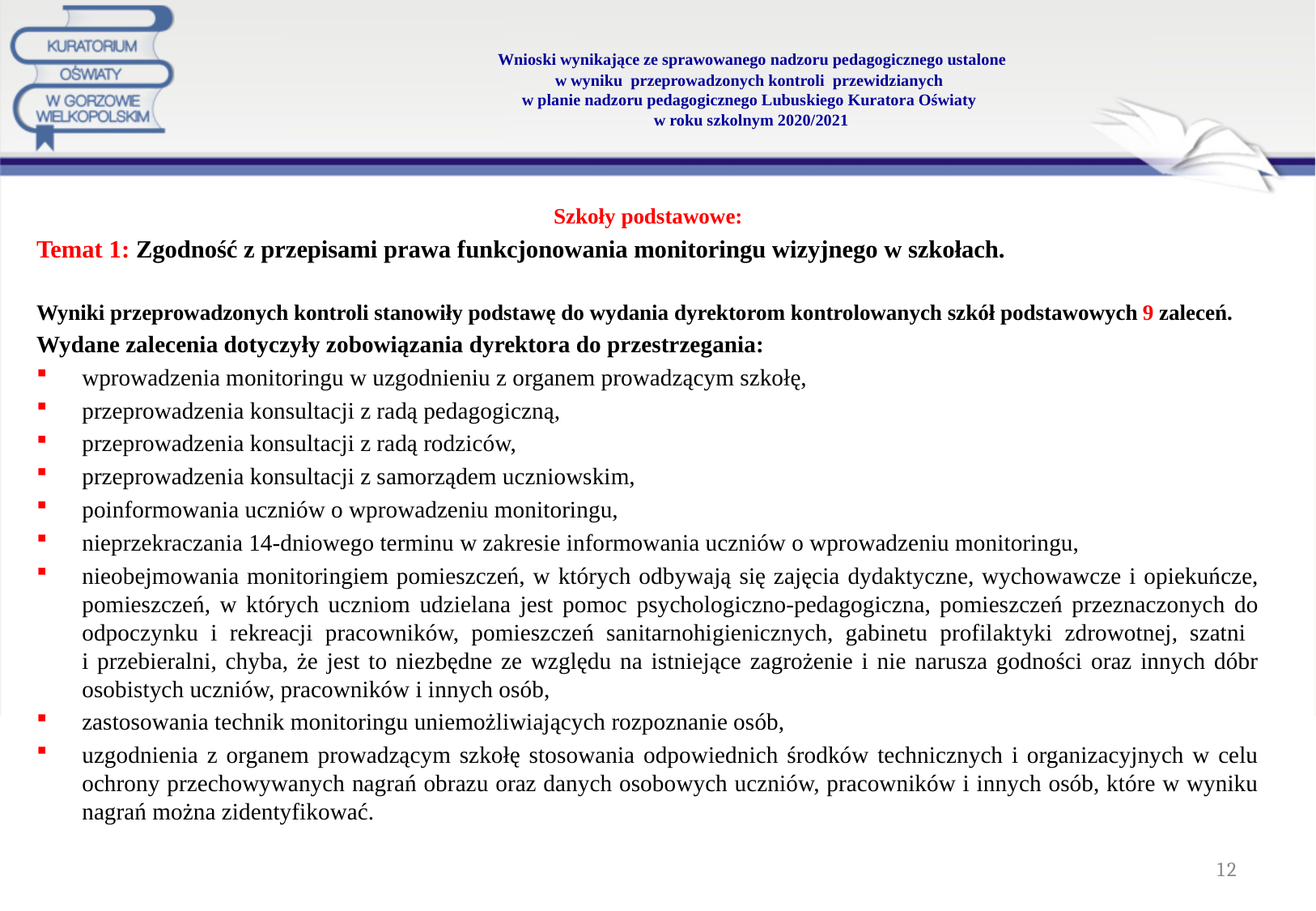

# Wnioski wynikające ze sprawowanego nadzoru pedagogicznego ustalone w wyniku  przeprowadzonych kontroli  przewidzianych w planie nadzoru pedagogicznego Lubuskiego Kuratora Oświaty w roku szkolnym 2020/2021
Szkoły podstawowe:
Temat 1: Zgodność z przepisami prawa funkcjonowania monitoringu wizyjnego w szkołach.

Wyniki przeprowadzonych kontroli stanowiły podstawę do wydania dyrektorom kontrolowanych szkół podstawowych 9 zaleceń.
Wydane zalecenia dotyczyły zobowiązania dyrektora do przestrzegania:
wprowadzenia monitoringu w uzgodnieniu z organem prowadzącym szkołę,
przeprowadzenia konsultacji z radą pedagogiczną,
przeprowadzenia konsultacji z radą rodziców,
przeprowadzenia konsultacji z samorządem uczniowskim,
poinformowania uczniów o wprowadzeniu monitoringu,
nieprzekraczania 14-dniowego terminu w zakresie informowania uczniów o wprowadzeniu monitoringu,
nieobejmowania monitoringiem pomieszczeń, w których odbywają się zajęcia dydaktyczne, wychowawcze i opiekuńcze, pomieszczeń, w których uczniom udzielana jest pomoc psychologiczno-pedagogiczna, pomieszczeń przeznaczonych do odpoczynku i rekreacji pracowników, pomieszczeń sanitarnohigienicznych, gabinetu profilaktyki zdrowotnej, szatni
i przebieralni, chyba, że jest to niezbędne ze względu na istniejące zagrożenie i nie narusza godności oraz innych dóbr osobistych uczniów, pracowników i innych osób,
zastosowania technik monitoringu uniemożliwiających rozpoznanie osób,
uzgodnienia z organem prowadzącym szkołę stosowania odpowiednich środków technicznych i organizacyjnych w celu ochrony przechowywanych nagrań obrazu oraz danych osobowych uczniów, pracowników i innych osób, które w wyniku nagrań można zidentyfikować.

12